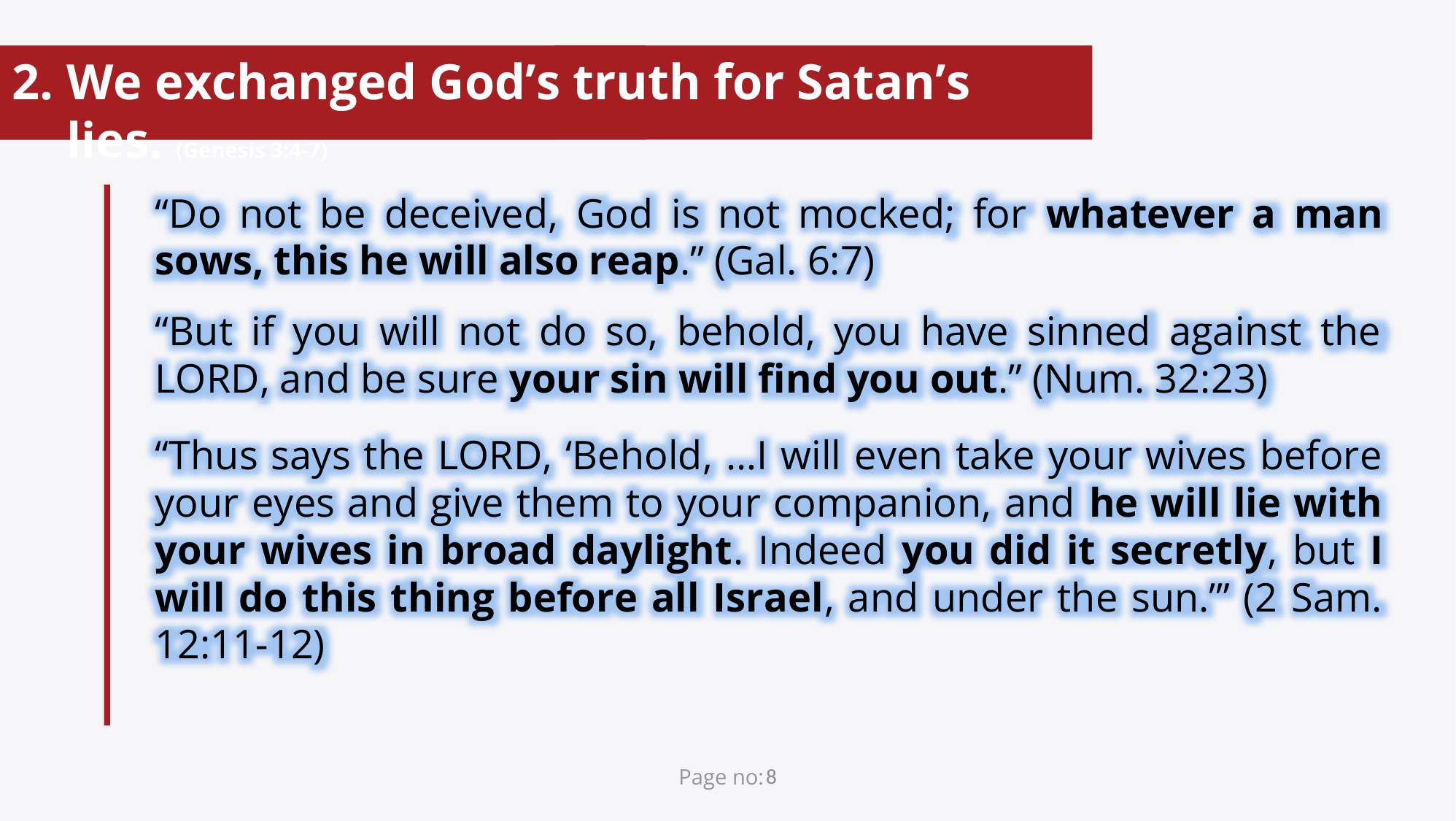

We exchanged God’s truth for Satan’s lies. (Genesis 3:4-7)

“Do not be deceived, God is not mocked; for whatever a man sows, this he will also reap.” (Gal. 6:7)
“But if you will not do so, behold, you have sinned against the Lord, and be sure your sin will find you out.” (Num. 32:23)
“Thus says the Lord, ‘Behold, …I will even take your wives before your eyes and give them to your companion, and he will lie with your wives in broad daylight. Indeed you did it secretly, but I will do this thing before all Israel, and under the sun.’” (2 Sam. 12:11-12)